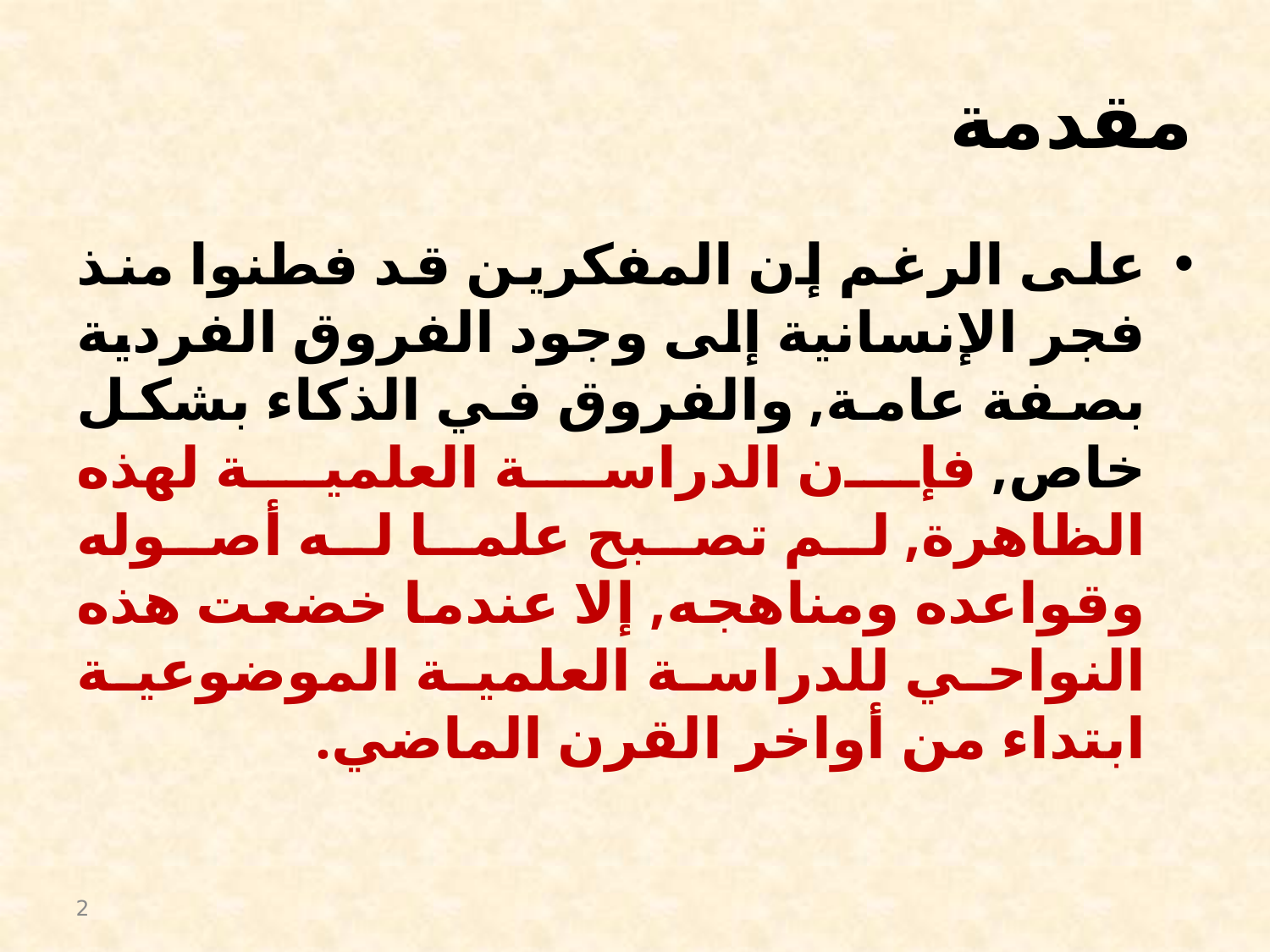

# مقدمة
على الرغم إن المفكرين قد فطنوا منذ فجر الإنسانية إلى وجود الفروق الفردية بصفة عامة, والفروق في الذكاء بشكل خاص, فإن الدراسة العلمية لهذه الظاهرة, لم تصبح علما له أصوله وقواعده ومناهجه, إلا عندما خضعت هذه النواحي للدراسة العلمية الموضوعية ابتداء من أواخر القرن الماضي.

2